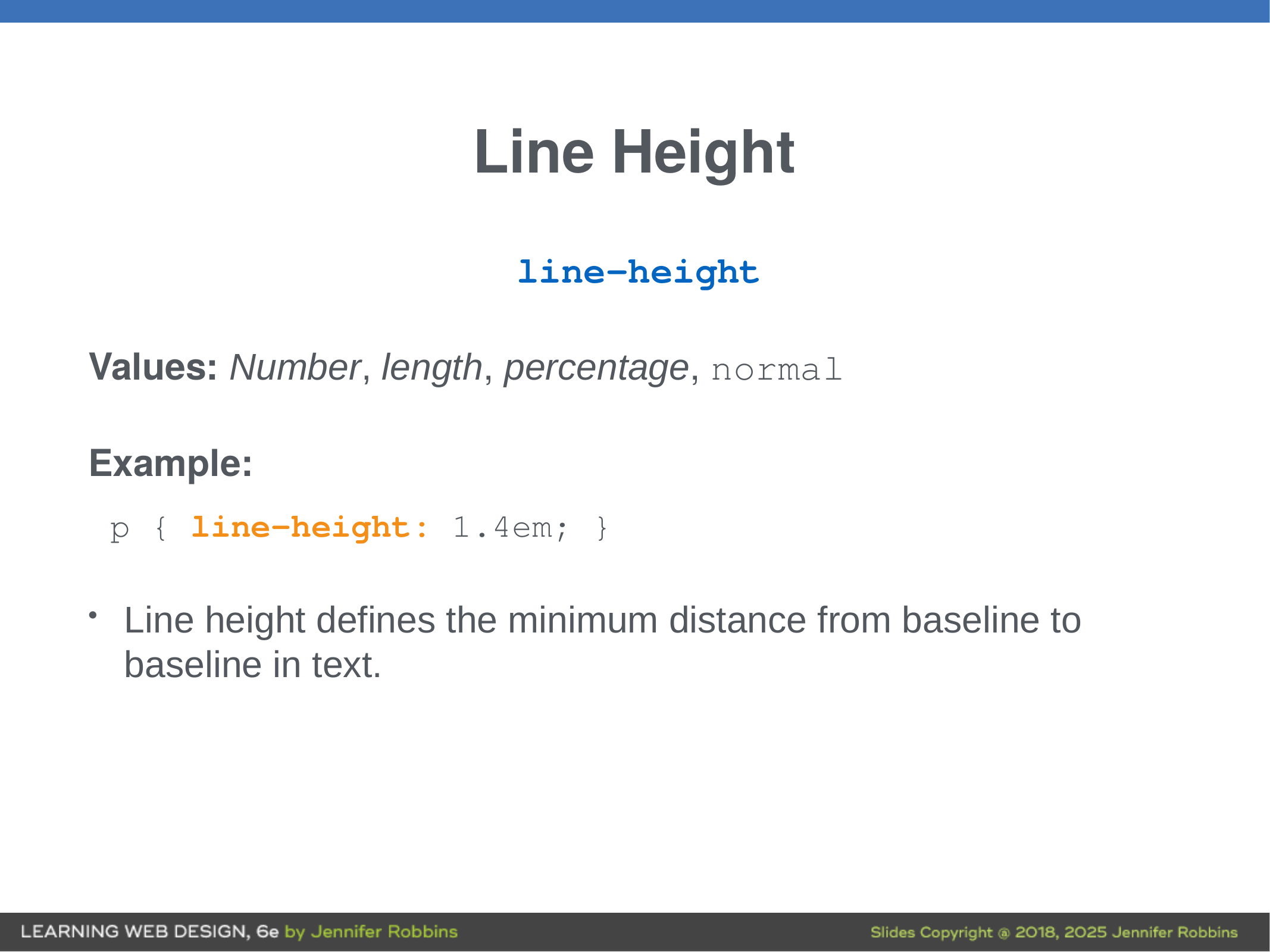

# Line Height
line-height
Values: Number, length, percentage, normal
Example:
p { line-height: 1.4em; }
Line height defines the minimum distance from baseline to baseline in text.